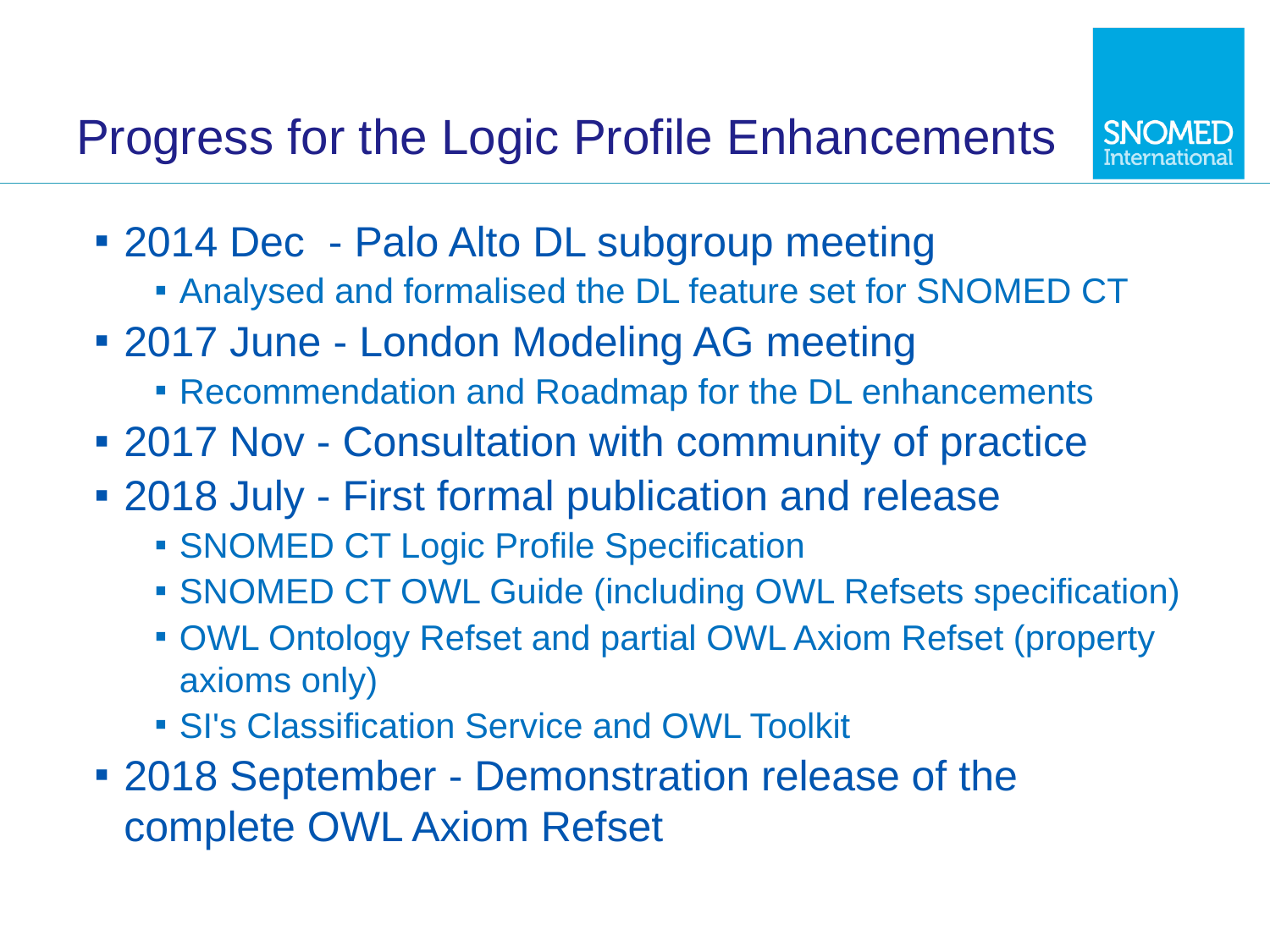

# Progress for the Logic Profile Enhancements
2014 Dec  - Palo Alto DL subgroup meeting
Analysed and formalised the DL feature set for SNOMED CT
2017 June - London Modeling AG meeting
Recommendation and Roadmap for the DL enhancements
2017 Nov - Consultation with community of practice
2018 July - First formal publication and release
SNOMED CT Logic Profile Specification
SNOMED CT OWL Guide (including OWL Refsets specification)
OWL Ontology Refset and partial OWL Axiom Refset (property axioms only)
SI's Classification Service and OWL Toolkit
2018 September - Demonstration release of the complete OWL Axiom Refset